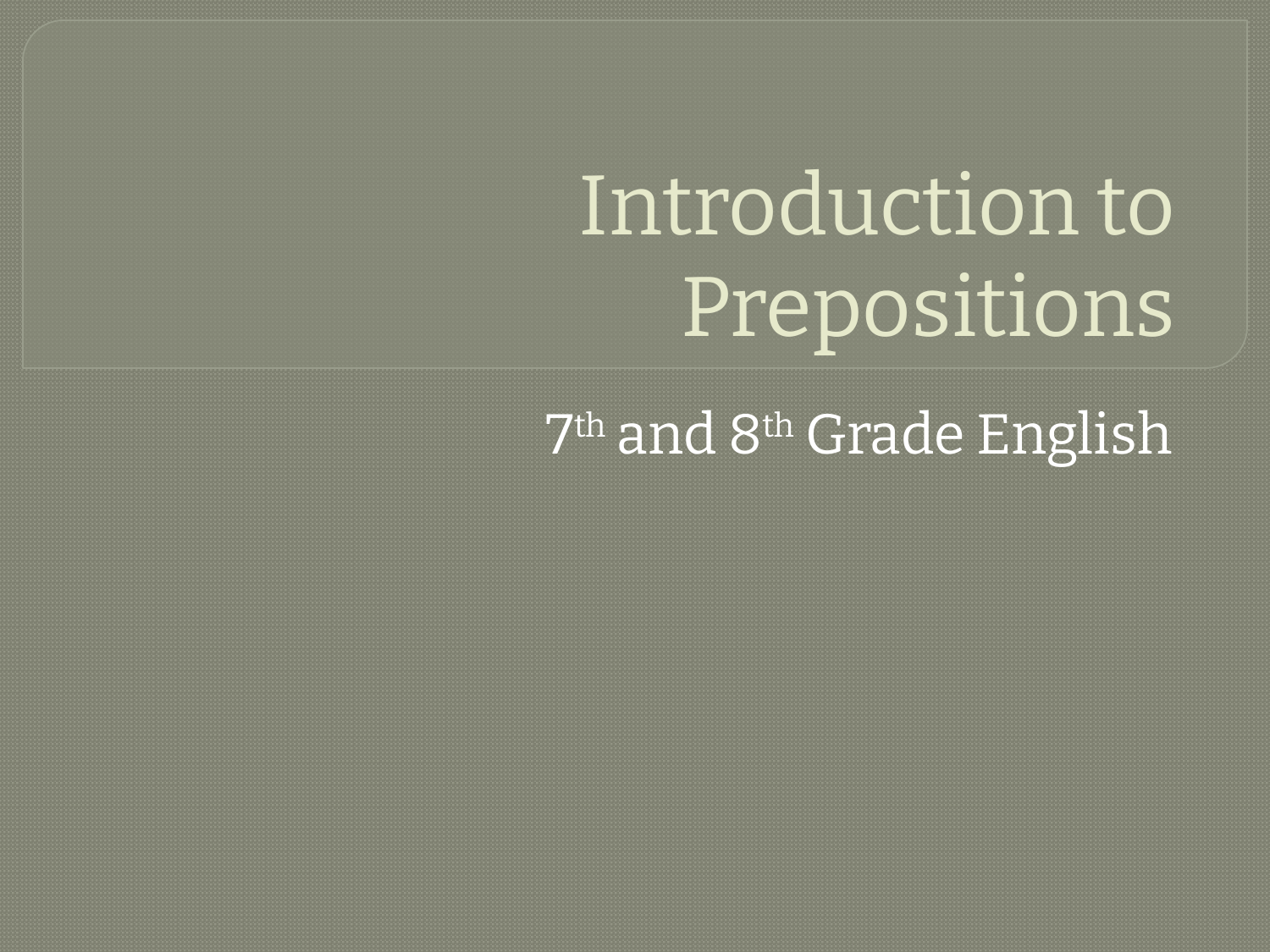

# Introduction to Prepositions
7th and 8th Grade English